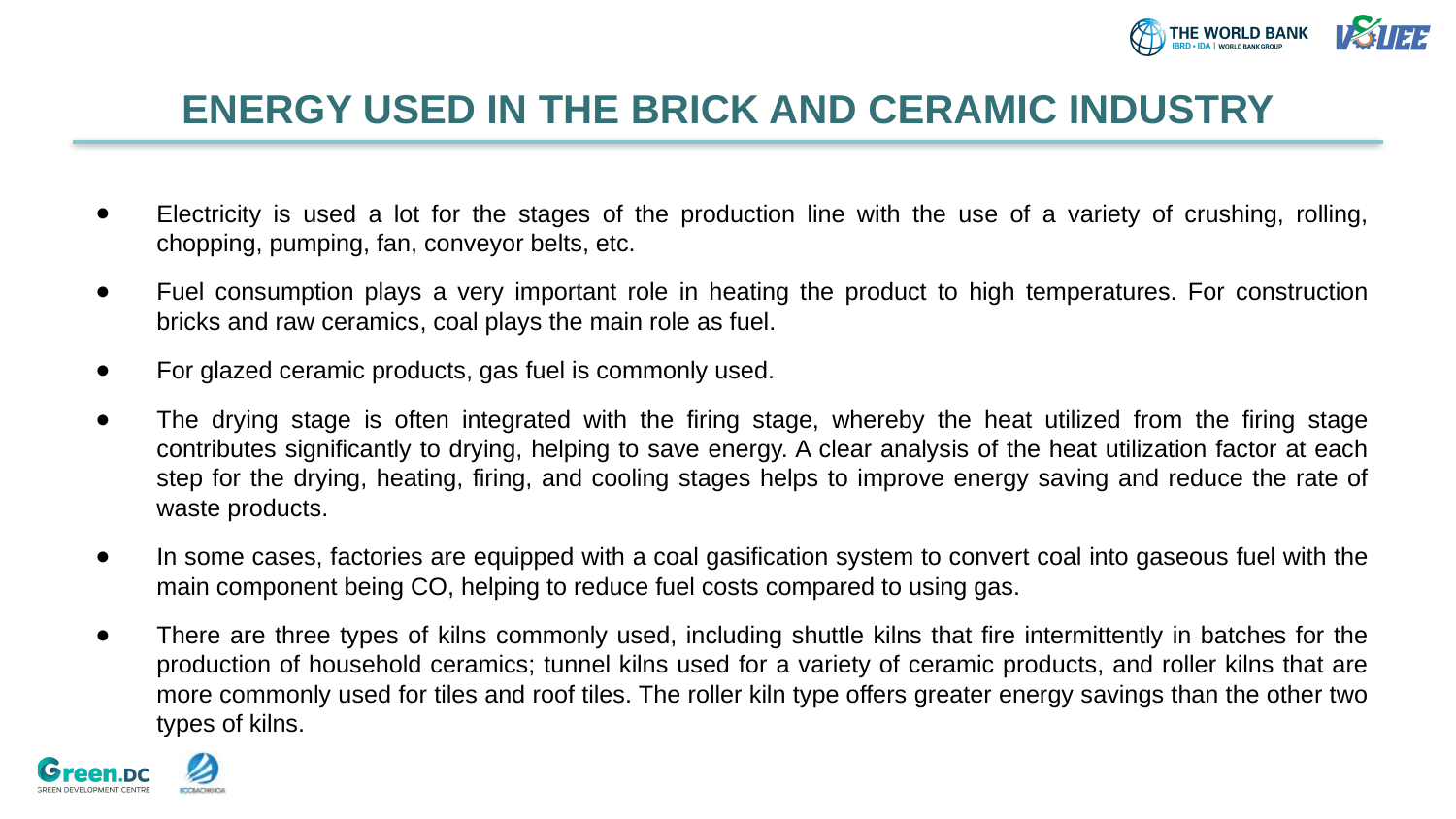

# ENERGY USED IN THE BRICK AND CERAMIC INDUSTRY
Electricity is used a lot for the stages of the production line with the use of a variety of crushing, rolling, chopping, pumping, fan, conveyor belts, etc.
Fuel consumption plays a very important role in heating the product to high temperatures. For construction bricks and raw ceramics, coal plays the main role as fuel.
For glazed ceramic products, gas fuel is commonly used.
The drying stage is often integrated with the firing stage, whereby the heat utilized from the firing stage contributes significantly to drying, helping to save energy. A clear analysis of the heat utilization factor at each step for the drying, heating, firing, and cooling stages helps to improve energy saving and reduce the rate of waste products.
In some cases, factories are equipped with a coal gasification system to convert coal into gaseous fuel with the main component being CO, helping to reduce fuel costs compared to using gas.
There are three types of kilns commonly used, including shuttle kilns that fire intermittently in batches for the production of household ceramics; tunnel kilns used for a variety of ceramic products, and roller kilns that are more commonly used for tiles and roof tiles. The roller kiln type offers greater energy savings than the other two types of kilns.